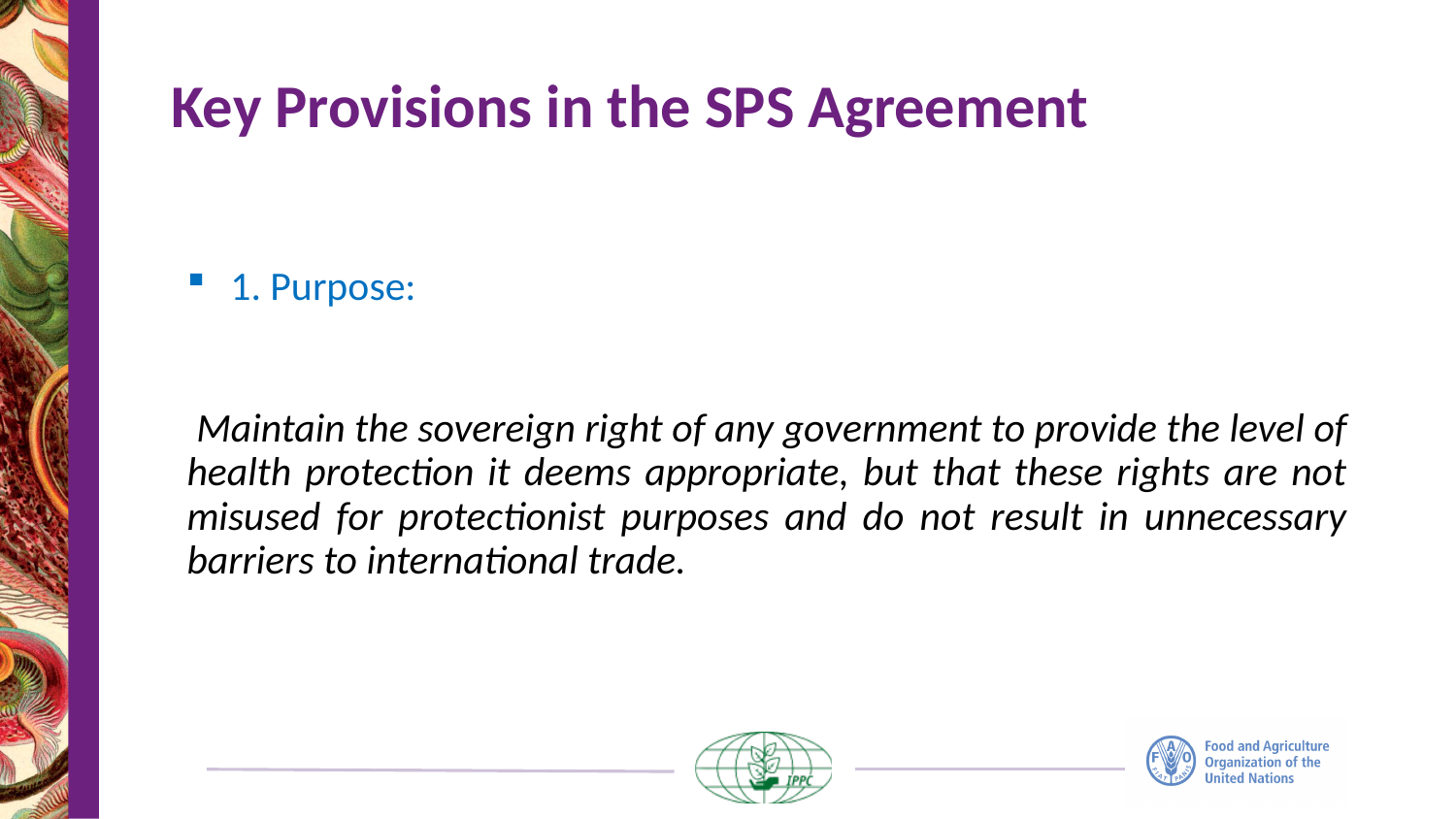

# Key Provisions in the SPS Agreement
1. Purpose:

 Maintain the sovereign right of any government to provide the level of health protection it deems appropriate, but that these rights are not misused for protectionist purposes and do not result in unnecessary barriers to international trade.